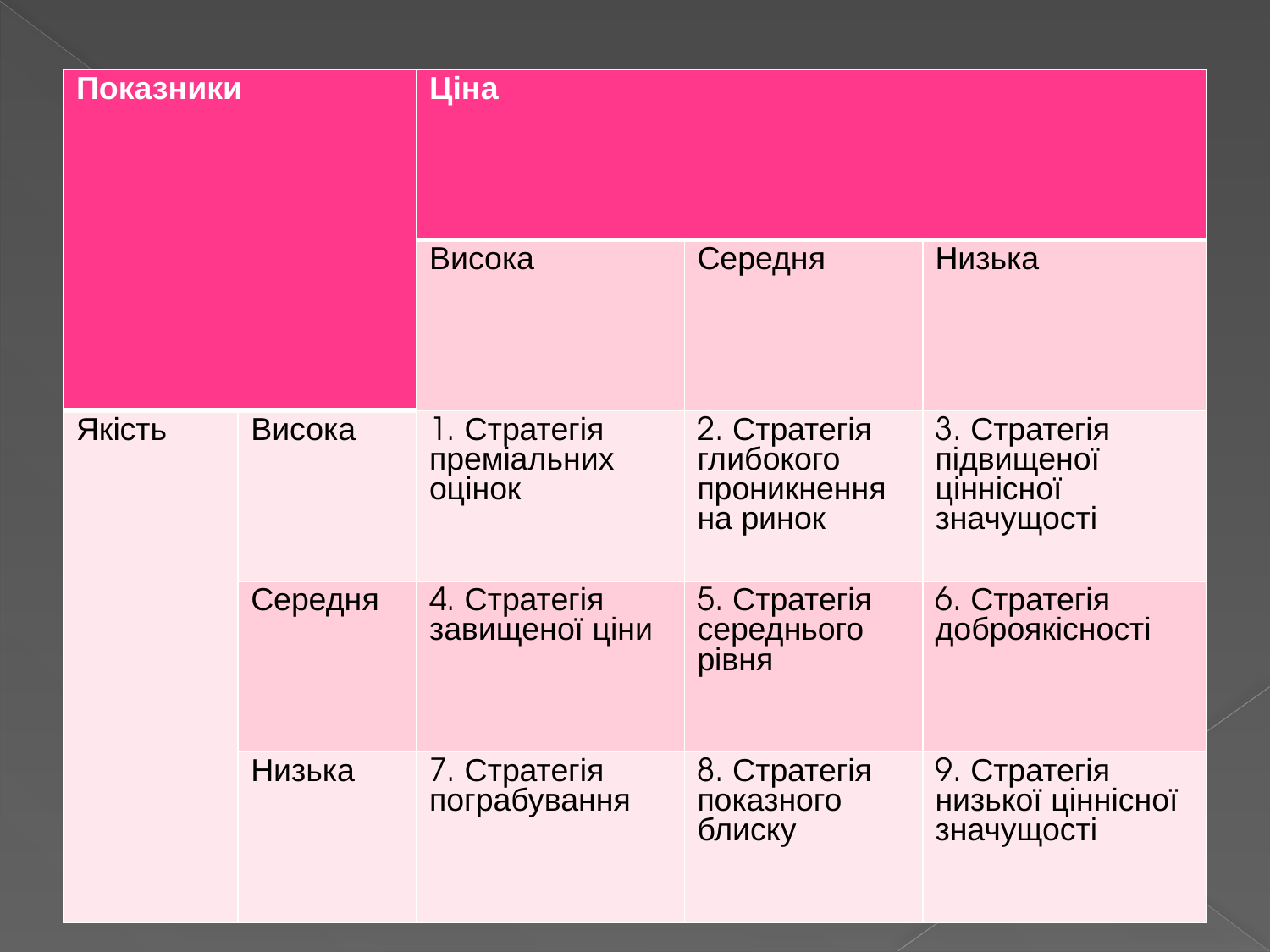

| Показники |  | Ціна |  |  |
| --- | --- | --- | --- | --- |
|  |  | Висока | Середня | Низька |
| Якість | Висока | 1. Стратегія преміальних оцінок | 2. Стратегія глибокого проникнення на ринок | 3. Стратегія підвищеної ціннісної значущості |
|  | Середня | 4. Стратегія завищеної ціни | 5. Стратегія середнього рівня | 6. Стратегія доброякісності |
|  | Низька | 7. Стратегія пограбування | 8. Стратегія показного блиску | 9. Стратегія низької ціннісної значущості |